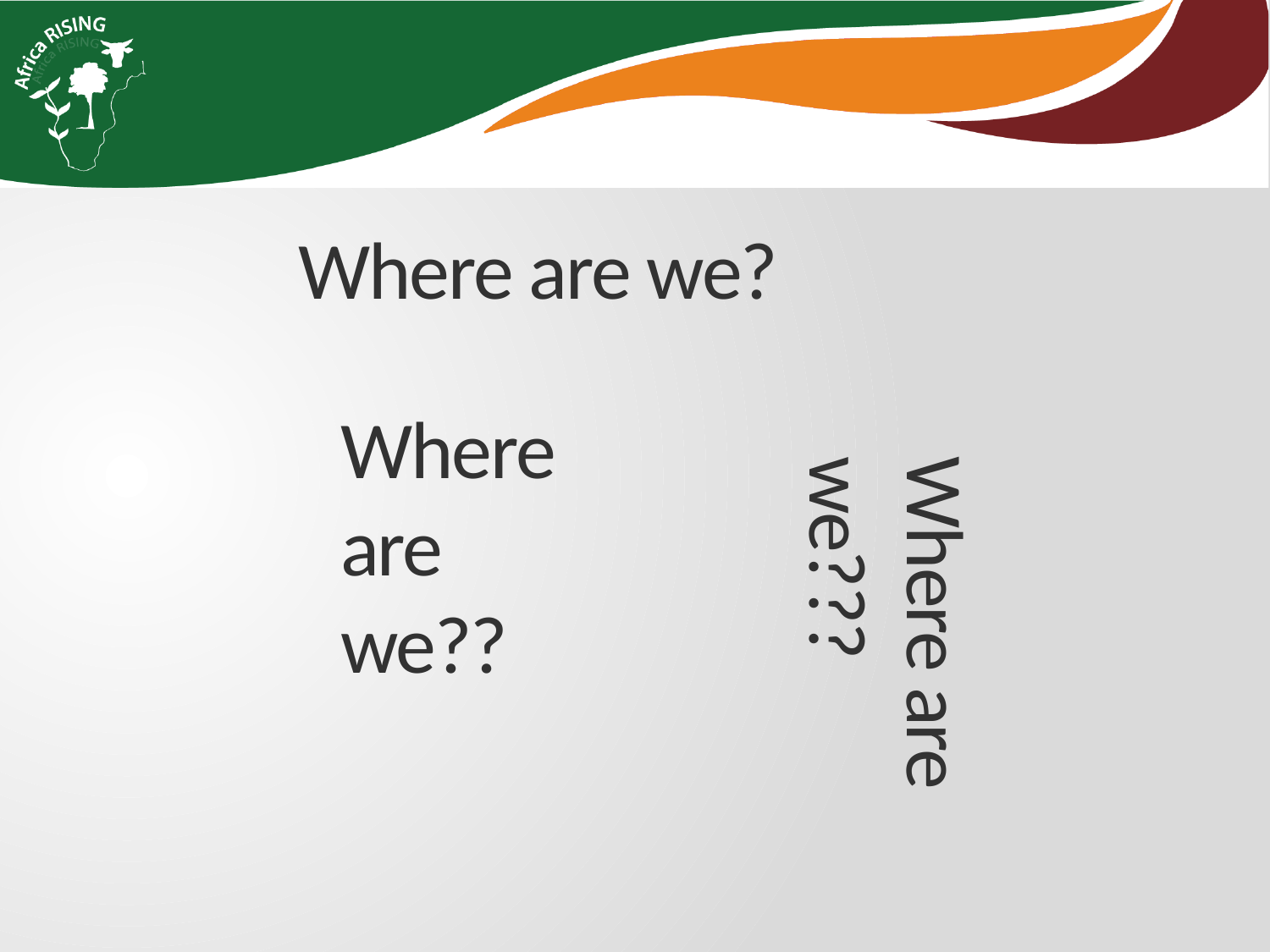

Where are we?
# Where are we??
Where are we???